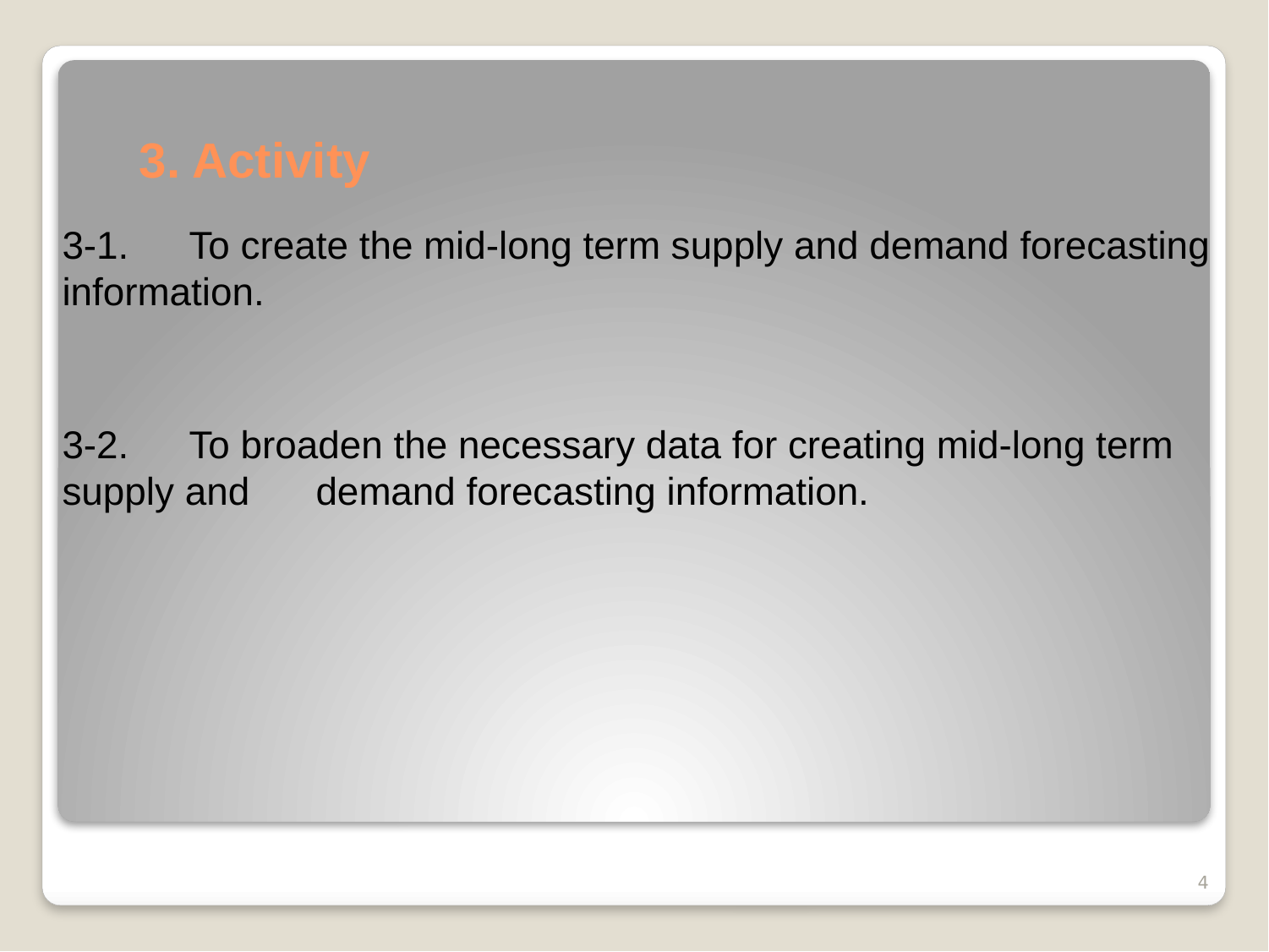

# 3. Activity

	3-1.	To create the mid-long term supply and demand forecasting information.

	3-2.	To broaden the necessary data for creating mid-long term supply and 	demand forecasting information.
4